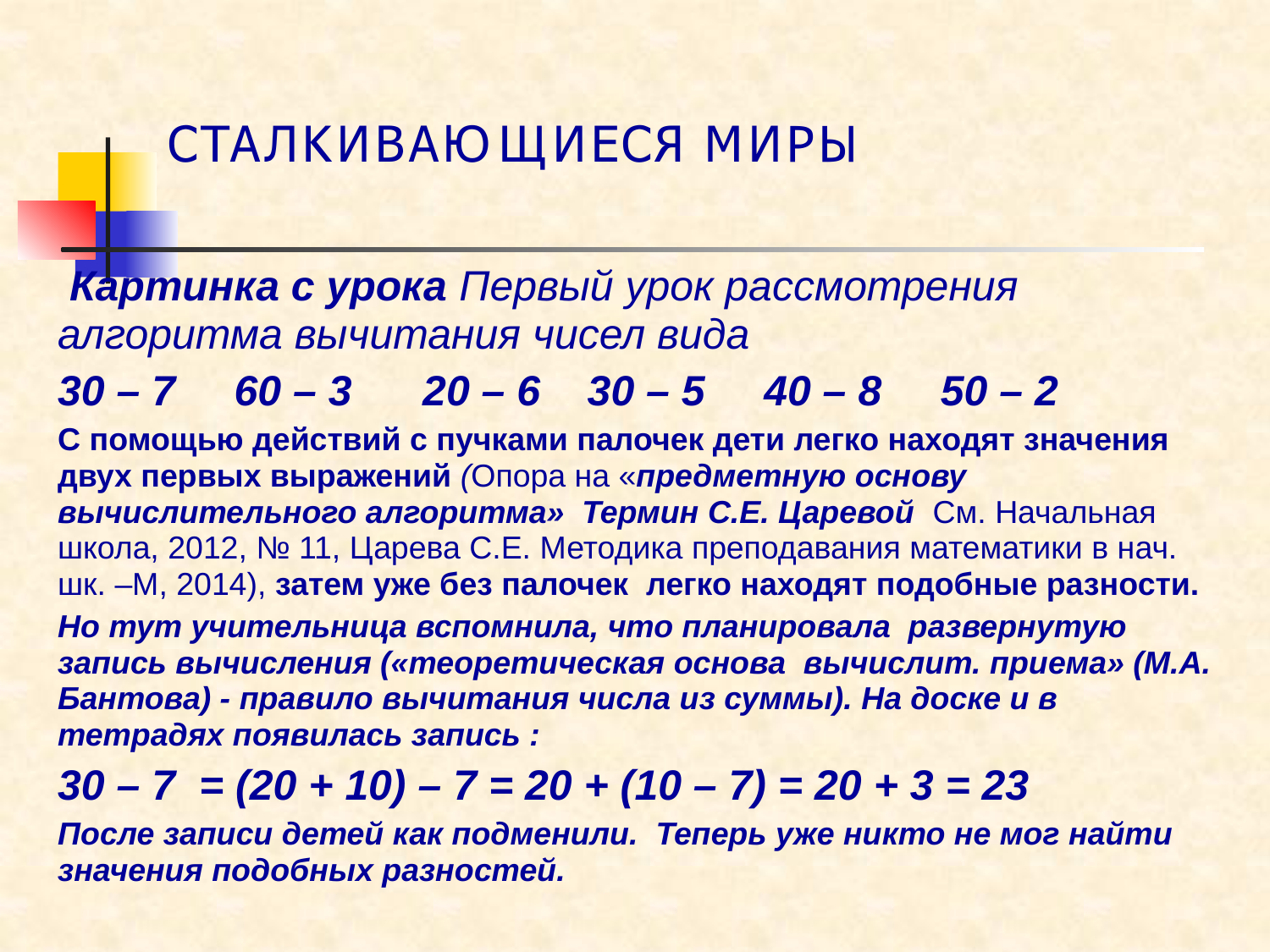

# СТАЛКИВАЮЩИЕСЯ МИРЫ
 Картинка с урока Первый урок рассмотрения алгоритма вычитания чисел вида
30 – 7     60 – 3      20 – 6    30 – 5     40 – 8     50 – 2
С помощью действий с пучками палочек дети легко находят значения двух первых выражений (Опора на «предметную основу вычислительного алгоритма»  Термин С.Е. Царевой  См. Начальная школа, 2012, № 11, Царева С.Е. Методика преподавания математики в нач. шк. –М, 2014), затем уже без палочек  легко находят подобные разности.
Но тут учительница вспомнила, что планировала  развернутую запись вычисления («теоретическая основа  вычислит. приема» (М.А. Бантова) - правило вычитания числа из суммы). На доске и в тетрадях появилась запись :
30 – 7  = (20 + 10) – 7 = 20 + (10 – 7) = 20 + 3 = 23
После записи детей как подменили.  Теперь уже никто не мог найти значения подобных разностей.

Субъектный «не школьный» опыт первоклассника  - опыт действий с предметами,
 Субъектный «школьный» опыт первоклассника  - длинные записи, которые надо запомнить и которые